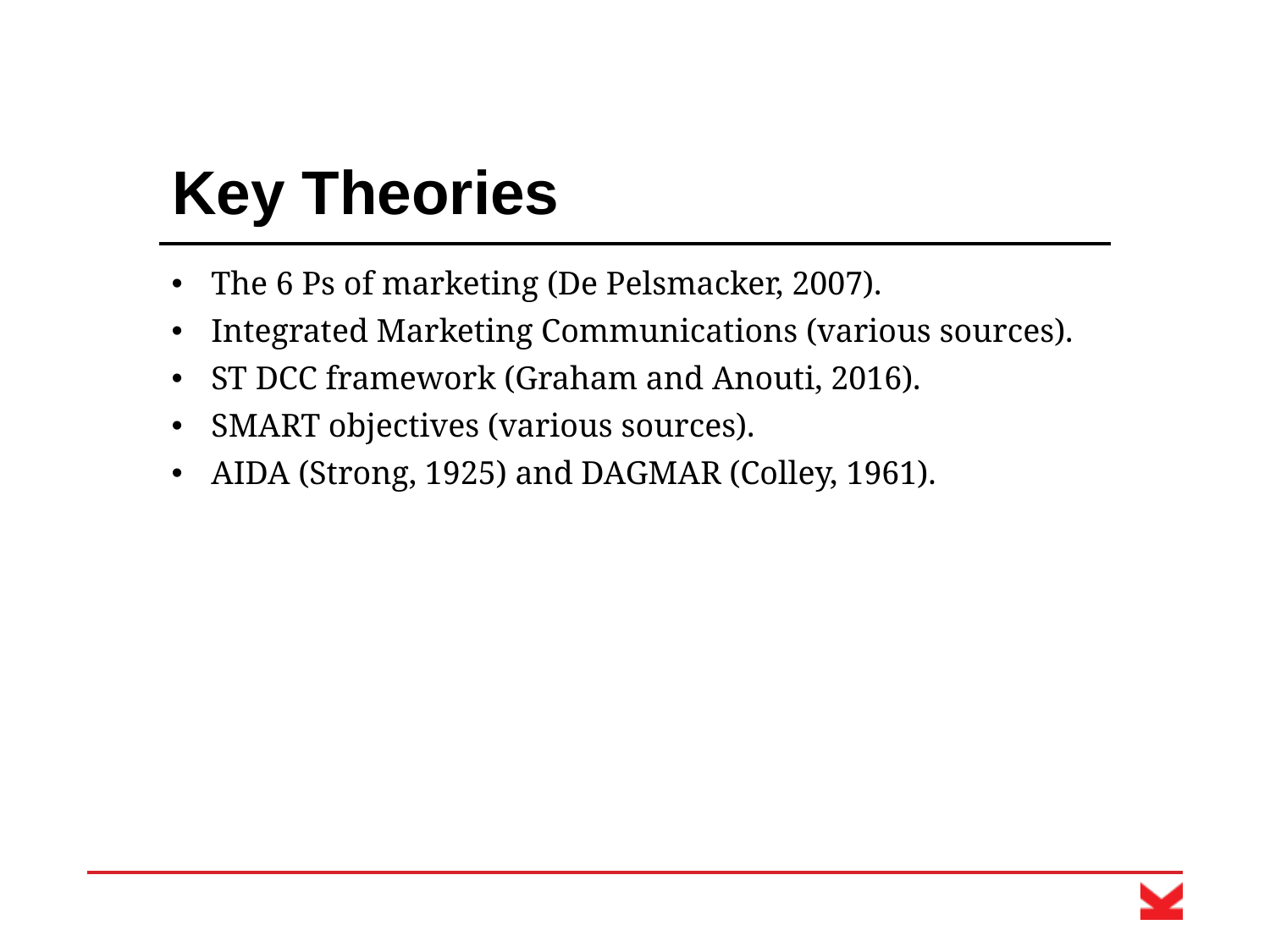

# Key Theories
The 6 Ps of marketing (De Pelsmacker, 2007).
Integrated Marketing Communications (various sources).
ST DCC framework (Graham and Anouti, 2016).
SMART objectives (various sources).
AIDA (Strong, 1925) and DAGMAR (Colley, 1961).